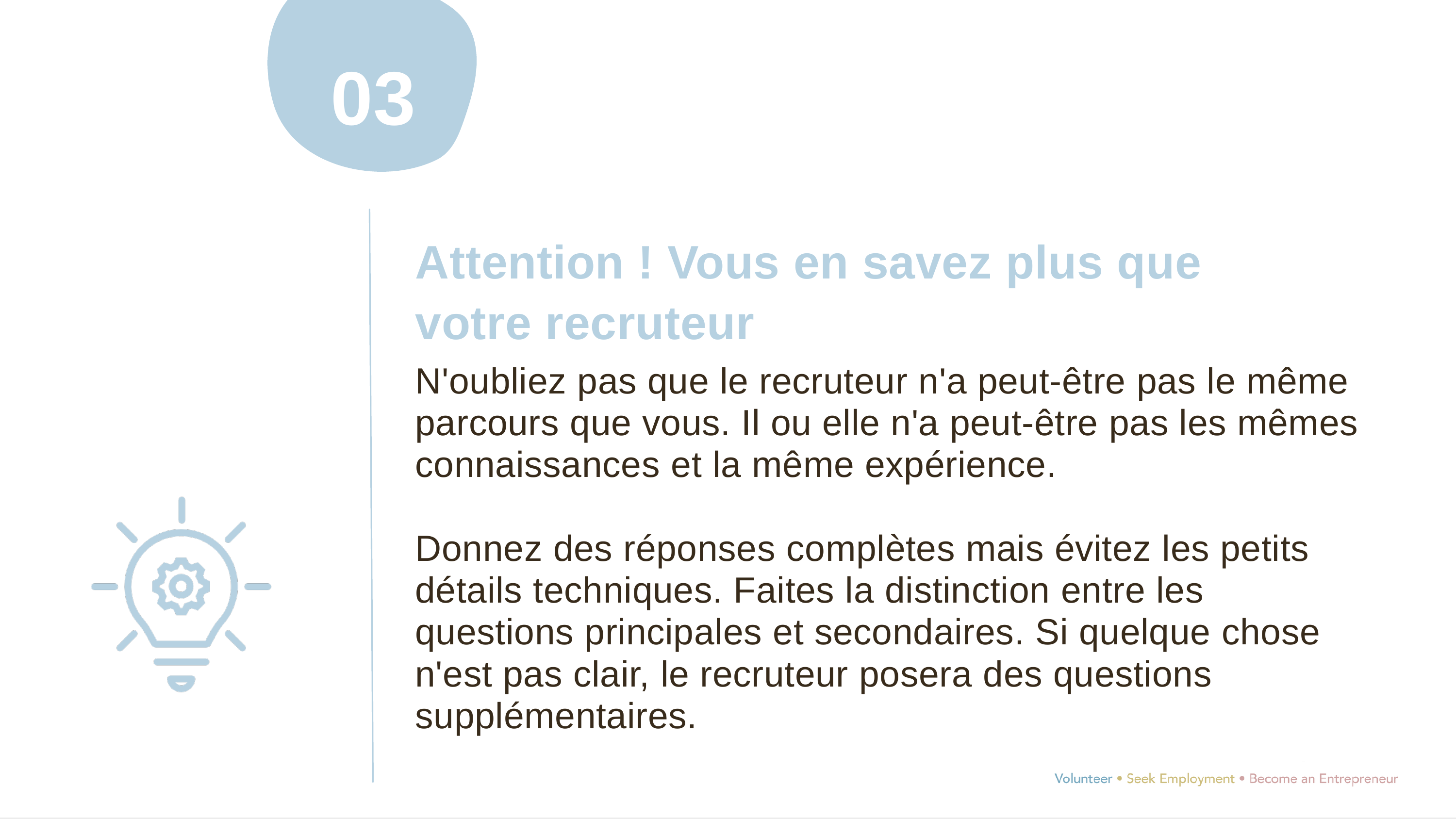

03
Attention ! Vous en savez plus que votre recruteur

N'oubliez pas que le recruteur n'a peut-être pas le même parcours que vous. Il ou elle n'a peut-être pas les mêmes connaissances et la même expérience.

Donnez des réponses complètes mais évitez les petits détails techniques. Faites la distinction entre les questions principales et secondaires. Si quelque chose n'est pas clair, le recruteur posera des questions supplémentaires.